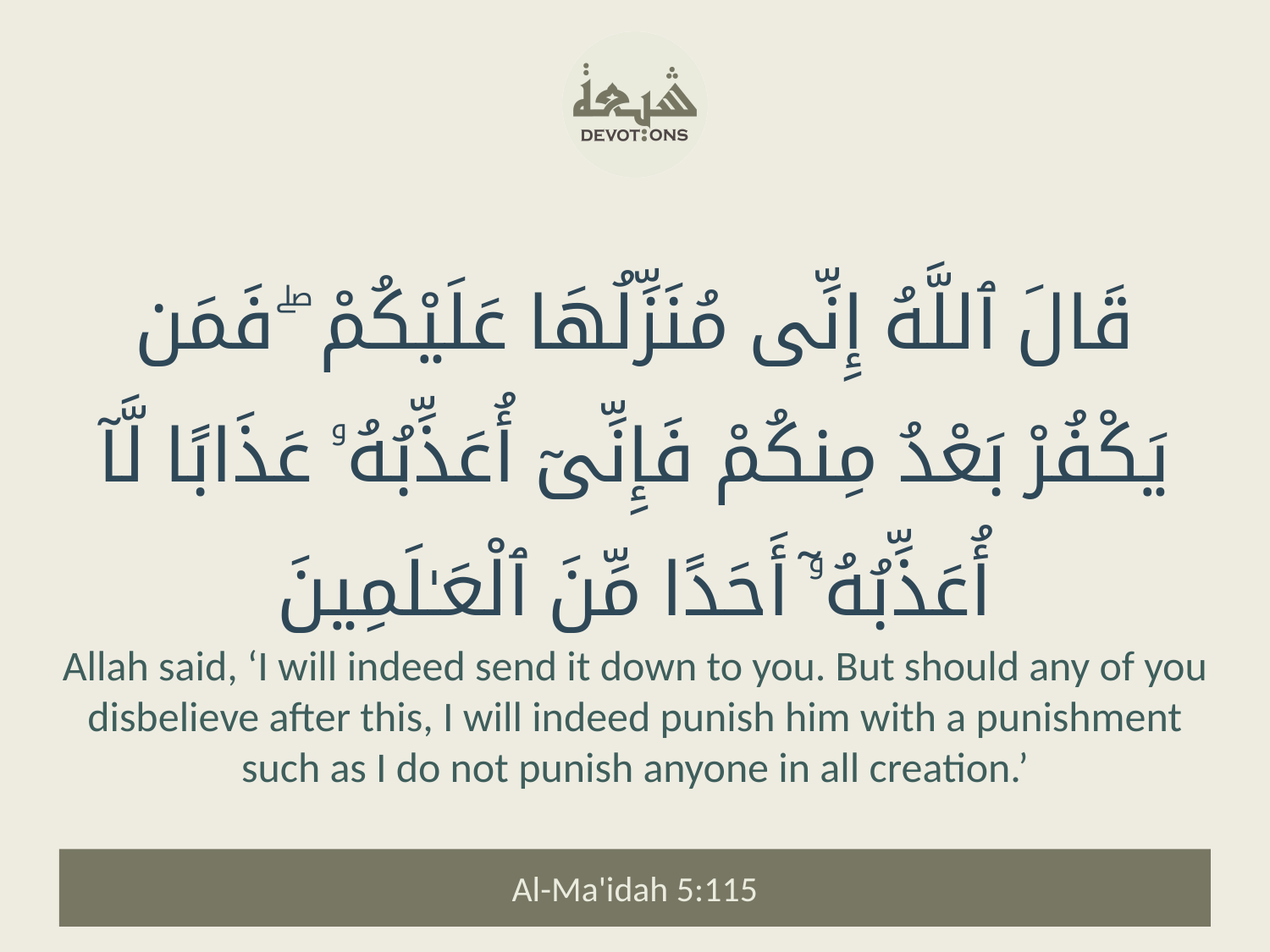

قَالَ ٱللَّهُ إِنِّى مُنَزِّلُهَا عَلَيْكُمْ ۖ فَمَن يَكْفُرْ بَعْدُ مِنكُمْ فَإِنِّىٓ أُعَذِّبُهُۥ عَذَابًا لَّآ أُعَذِّبُهُۥٓ أَحَدًا مِّنَ ٱلْعَـٰلَمِينَ
Allah said, ‘I will indeed send it down to you. But should any of you disbelieve after this, I will indeed punish him with a punishment such as I do not punish anyone in all creation.’
Al-Ma'idah 5:115